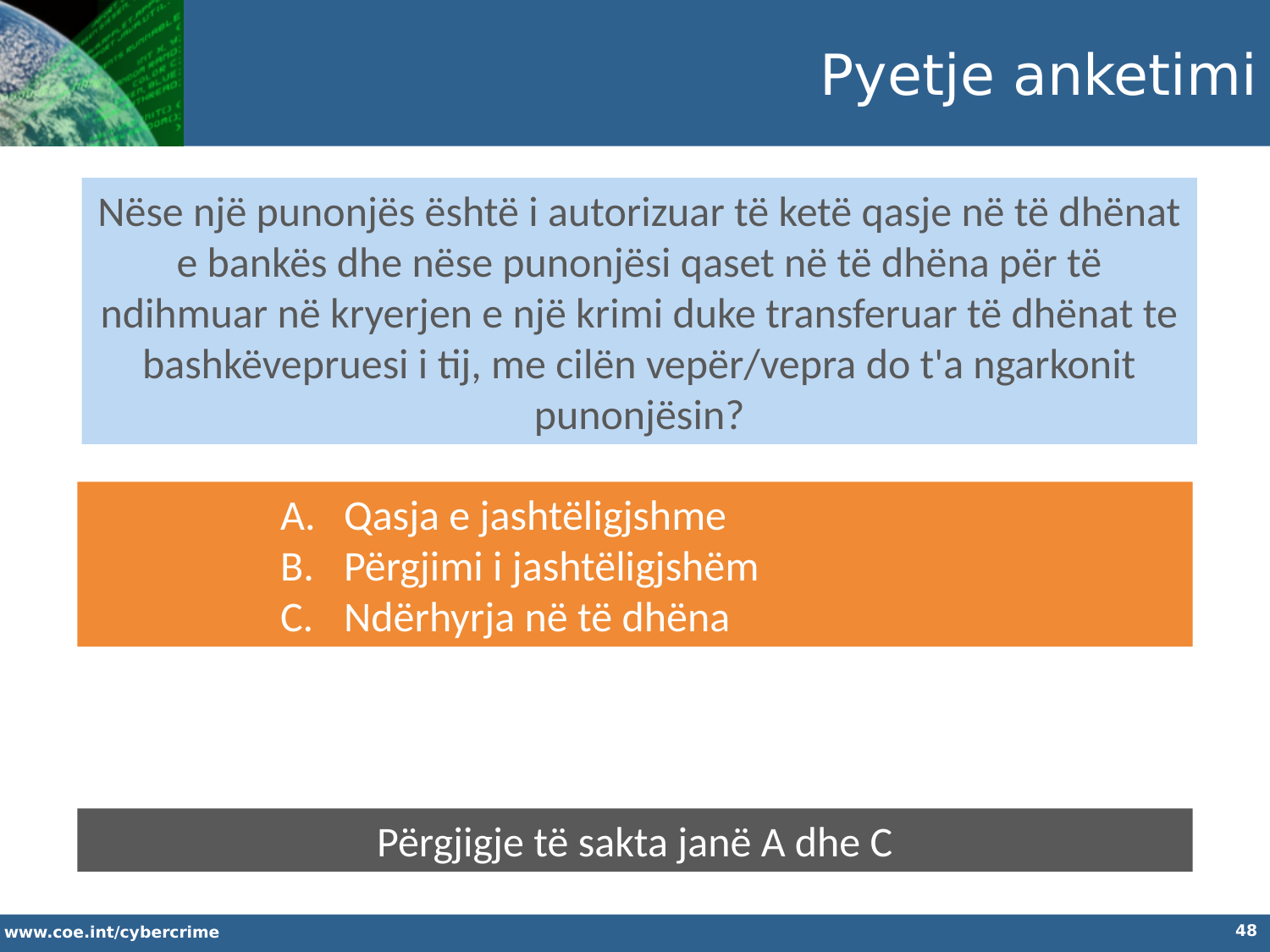

Pyetje anketimi
Nëse një punonjës është i autorizuar të ketë qasje në të dhënat e bankës dhe nëse punonjësi qaset në të dhëna për të ndihmuar në kryerjen e një krimi duke transferuar të dhënat te bashkëvepruesi i tij, me cilën vepër/vepra do t'a ngarkonit punonjësin?
Qasja e jashtëligjshme
Përgjimi i jashtëligjshëm
Ndërhyrja në të dhëna
Përgjigje të sakta janë A dhe C